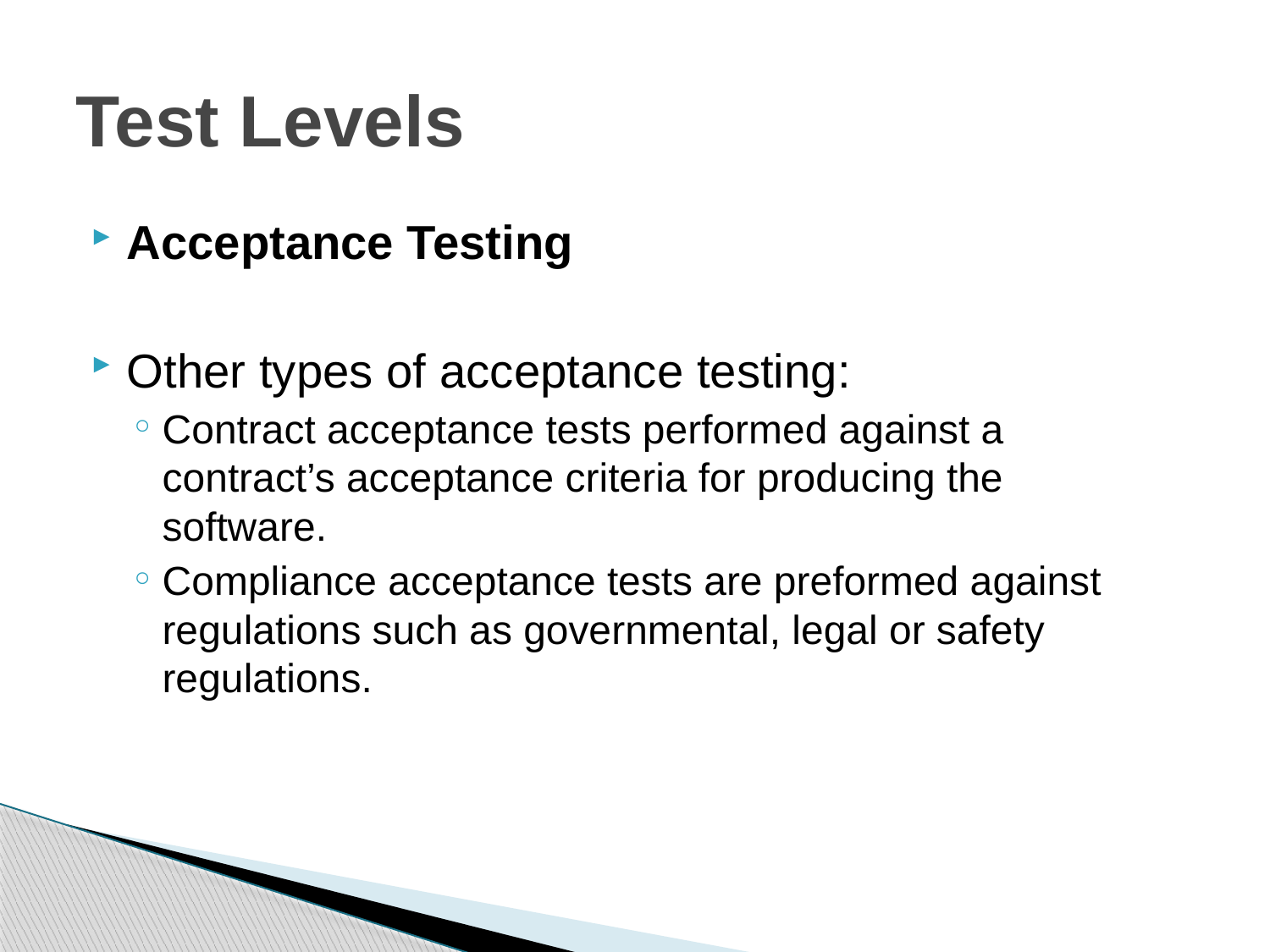

# Test Levels
Acceptance Testing

Other types of acceptance testing:
Contract acceptance tests performed against a contract’s acceptance criteria for producing the software.
Compliance acceptance tests are preformed against regulations such as governmental, legal or safety regulations.